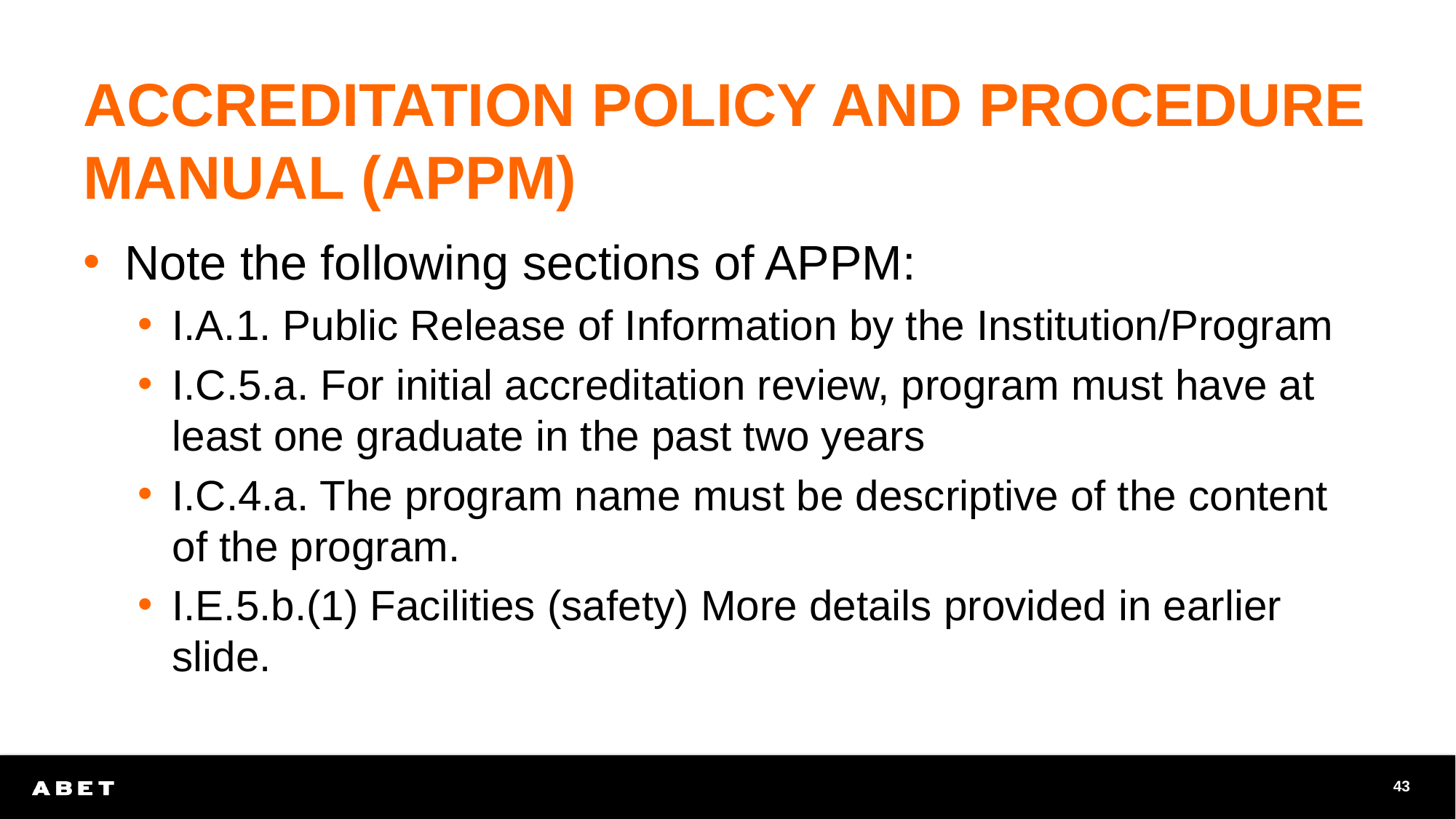

# ACCREDITATION POLICY AND PROCEDURE MANUAL (APPM)
Note the following sections of APPM:
I.A.1. Public Release of Information by the Institution/Program
I.C.5.a. For initial accreditation review, program must have at least one graduate in the past two years
I.C.4.a. The program name must be descriptive of the content of the program.
I.E.5.b.(1) Facilities (safety) More details provided in earlier slide.